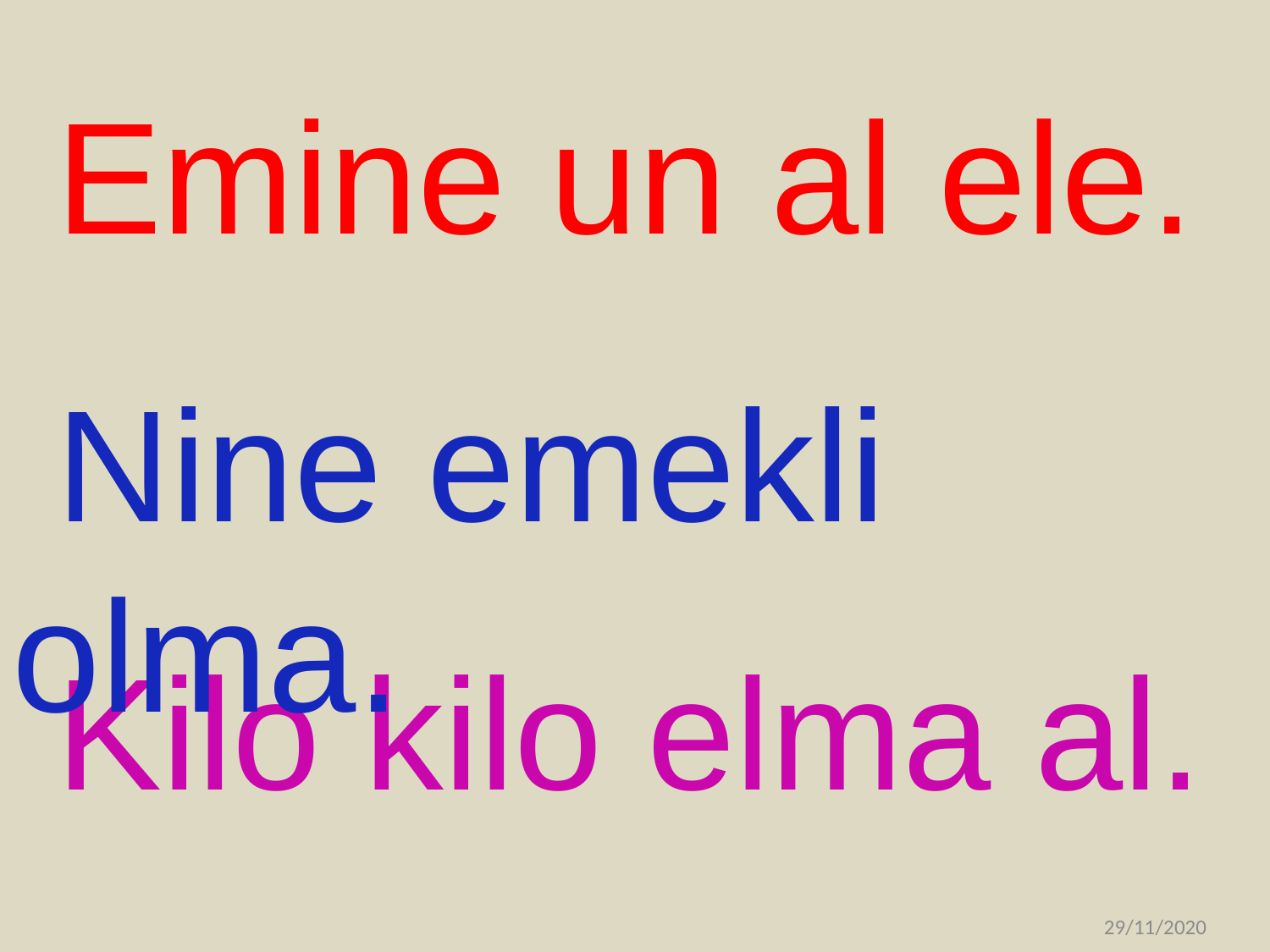

Emine un al ele.
 Nine emekli olma.
 Kilo kilo elma al.
29/11/2020